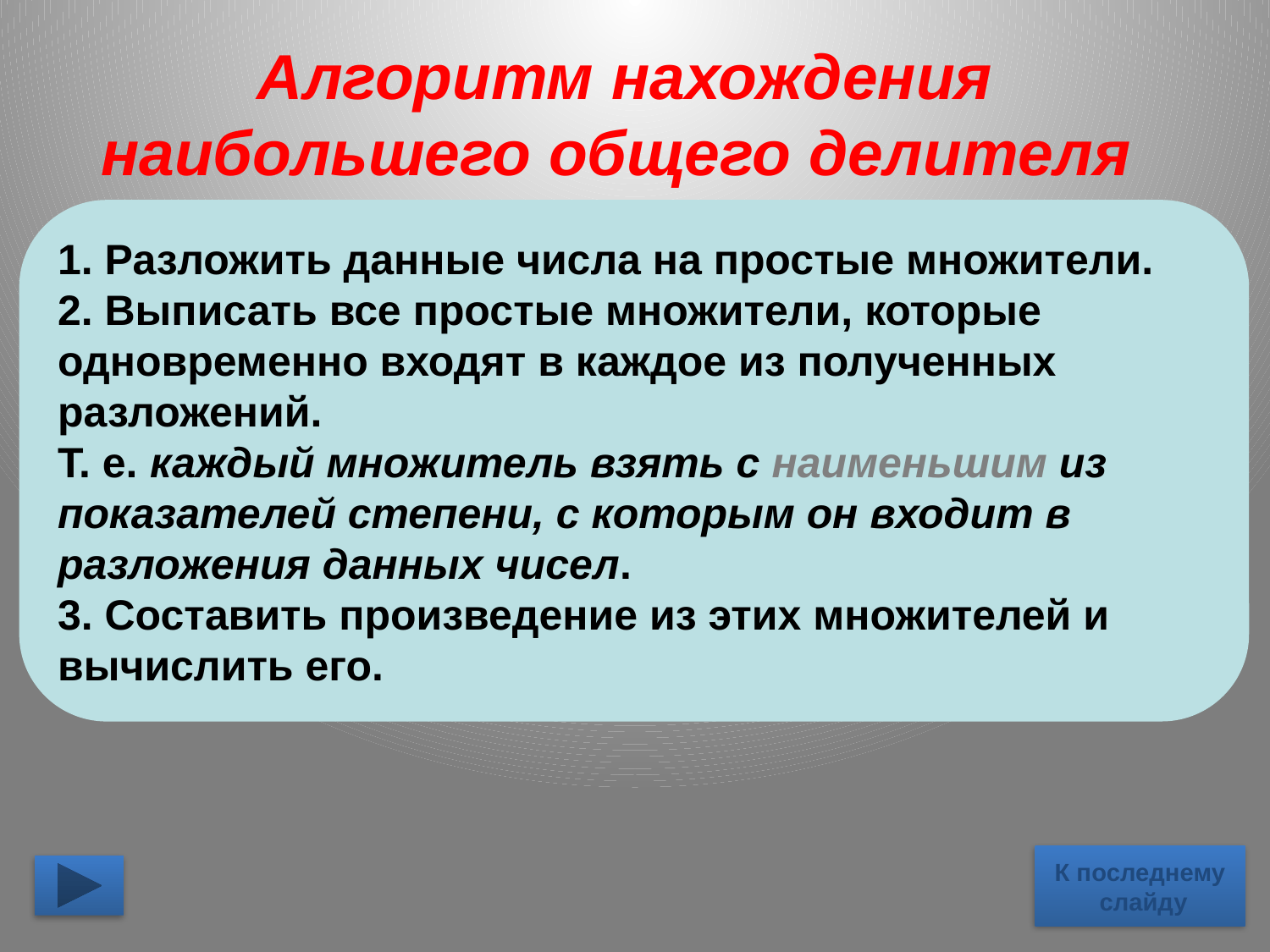

Алгоритм нахождения наибольшего общего делителя
1. Разложить данные числа на простые множители.
2. Выписать все простые множители, которые одновременно входят в каждое из полученных разложений.
Т. е. каждый множитель взять с наименьшим из показателей степени, с которым он входит в разложения данных чисел.
3. Составить произведение из этих множителей и вычислить его.
К последнему
 слайду